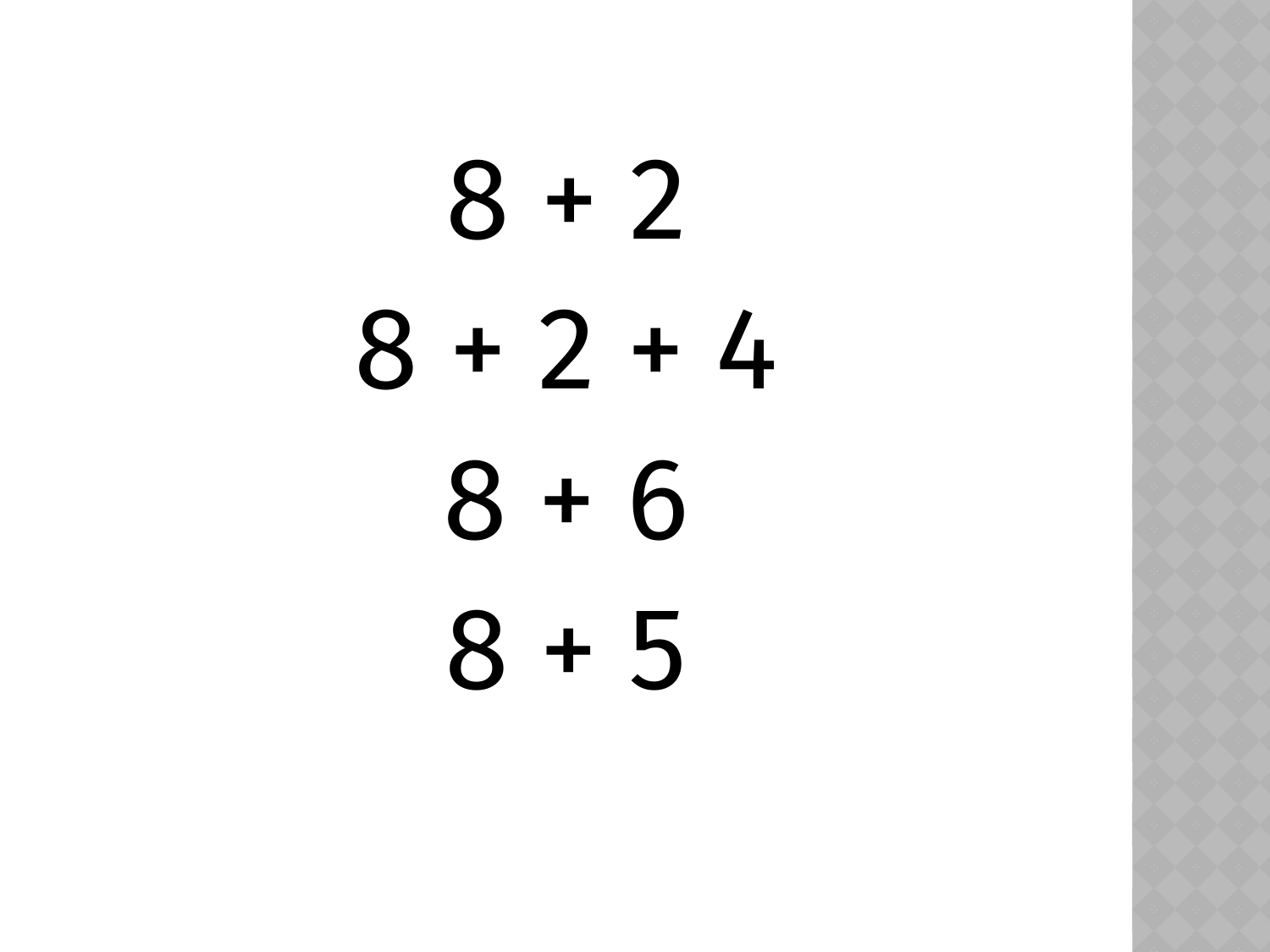

8 + 2
8 + 2 + 4
8 + 6
8 + 5